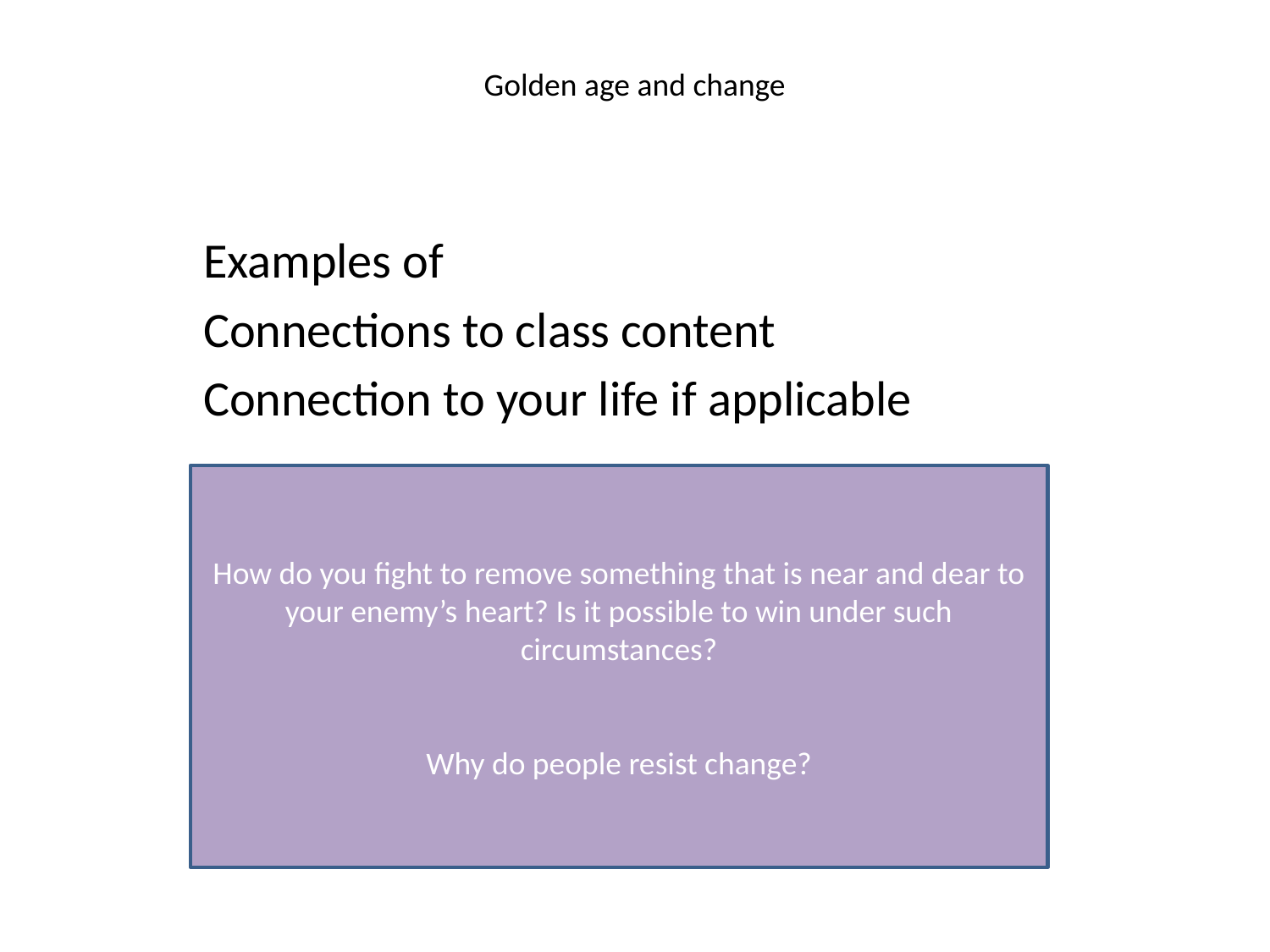

# Golden age and change
	Examples of
	Connections to class content
	Connection to your life if applicable
How do you fight to remove something that is near and dear to your enemy’s heart? Is it possible to win under such circumstances?

Why do people resist change?